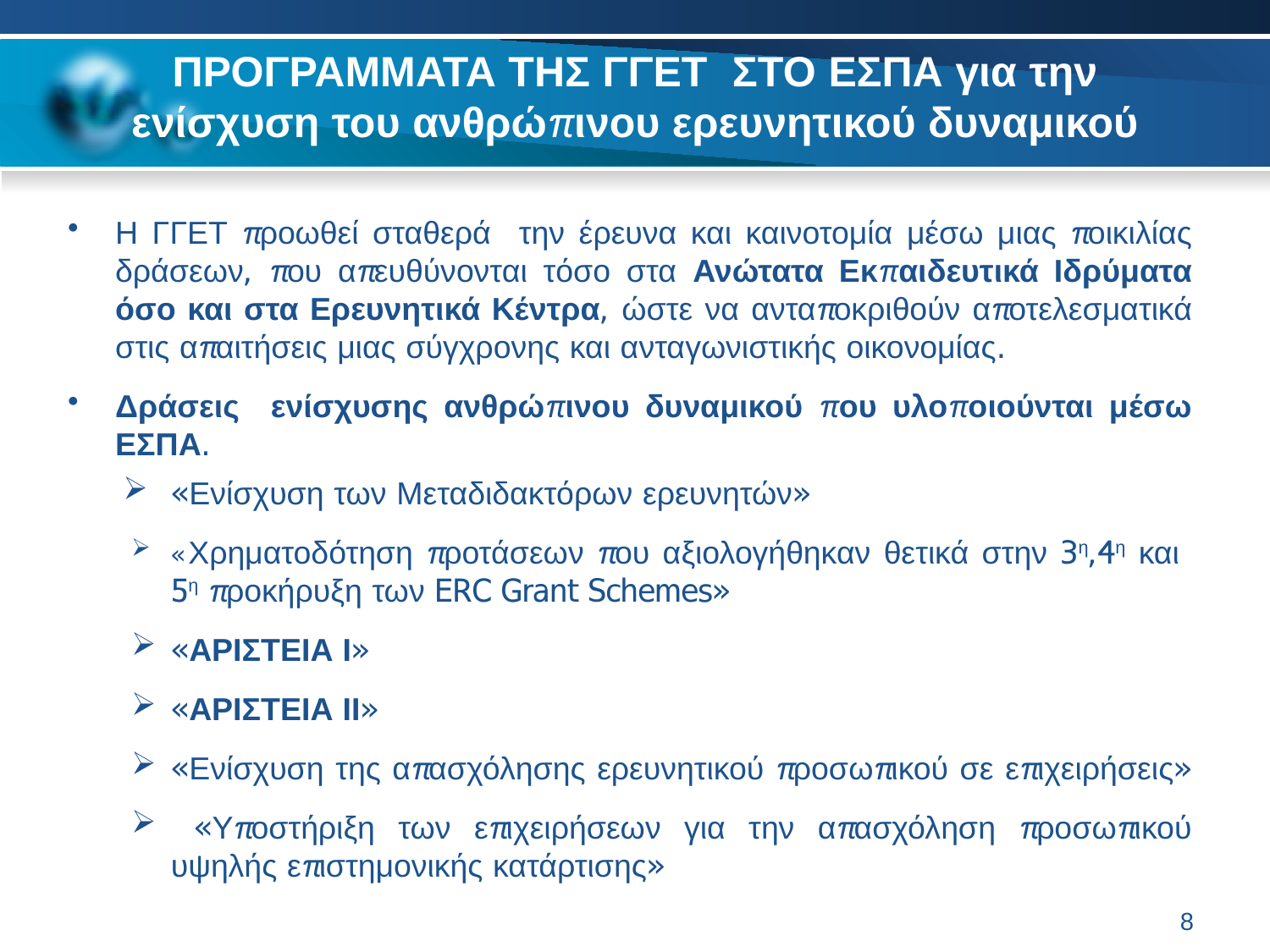

# ΠΡΟΓΡΑΜΜΑΤΑ ΤΗΣ ΓΓΕΤ  ΣΤΟ ΕΣΠΑ για την ενίσχυση του ανθρώπινου ερευνητικού δυναμικού
Η ΓΓΕΤ προωθεί σταθερά  την έρευνα και καινοτομία μέσω μιας ποικιλίας δράσεων, που απευθύνονται τόσο στα Ανώτατα Εκπαιδευτικά Ιδρύματα όσο και στα Ερευνητικά Κέντρα, ώστε να ανταποκριθούν αποτελεσματικά στις απαιτήσεις μιας σύγχρονης και ανταγωνιστικής οικονομίας.
Δράσεις  ενίσχυσης ανθρώπινου δυναμικού που υλοποιούνται μέσω ΕΣΠΑ.
«Ενίσχυση των Μεταδιδακτόρων ερευνητών»
«Χρηματοδότηση προτάσεων που αξιολογήθηκαν θετικά στην 3η,4η και  5η προκήρυξη των ERC Grant Schemes»
«ΑΡΙΣΤΕΙΑ Ι»
«ΑΡΙΣΤΕΙΑ ΙΙ»
«Ενίσχυση της απασχόλησης ερευνητικού προσωπικού σε επιχειρήσεις»
 «Υποστήριξη των επιχειρήσεων για την απασχόληση προσωπικού υψηλής επιστημονικής κατάρτισης»
8